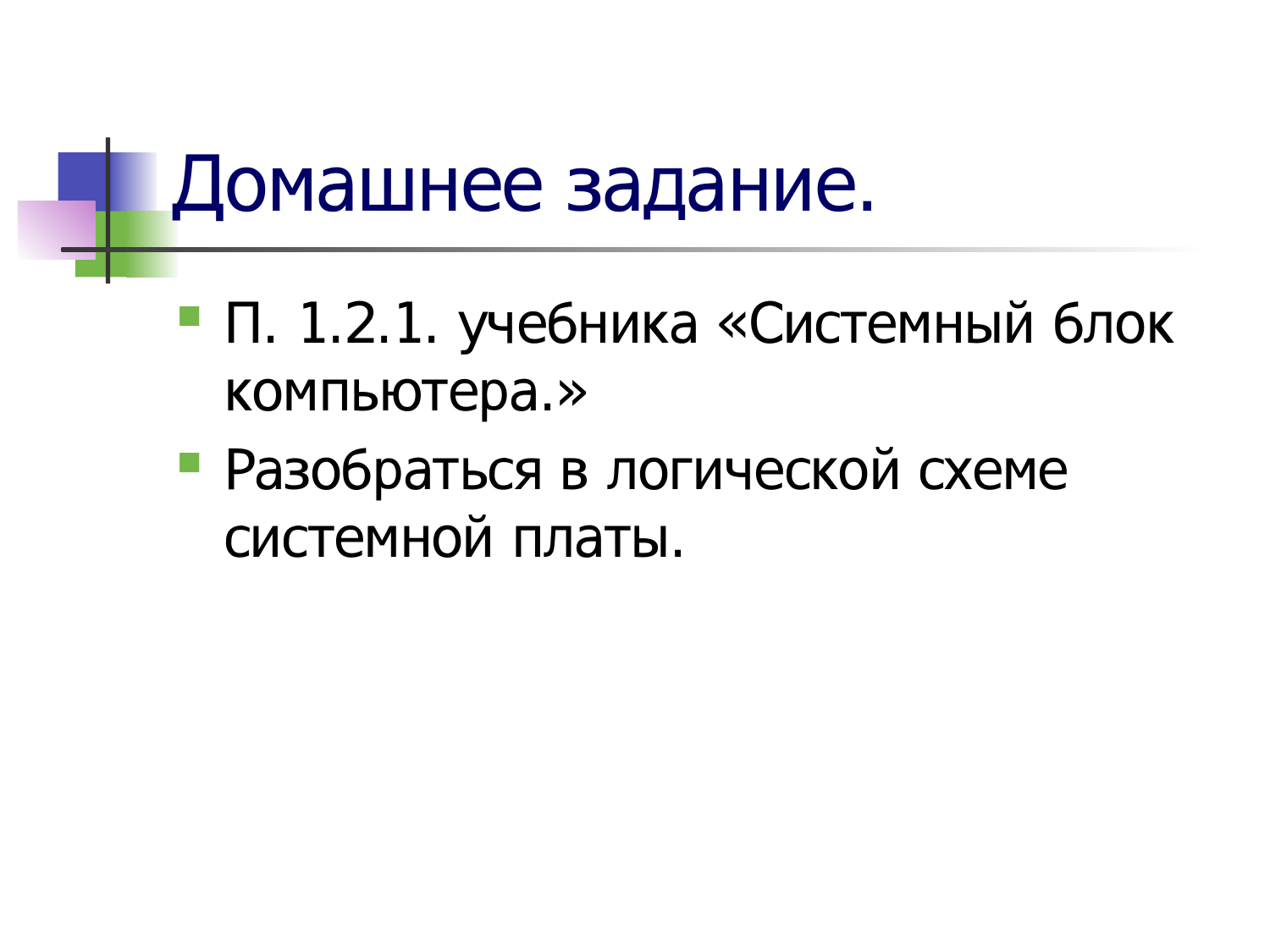

# Домашнее задание.
П. 1.2.1. учебника «Системный блок компьютера.»
Разобраться в логической схеме системной платы.